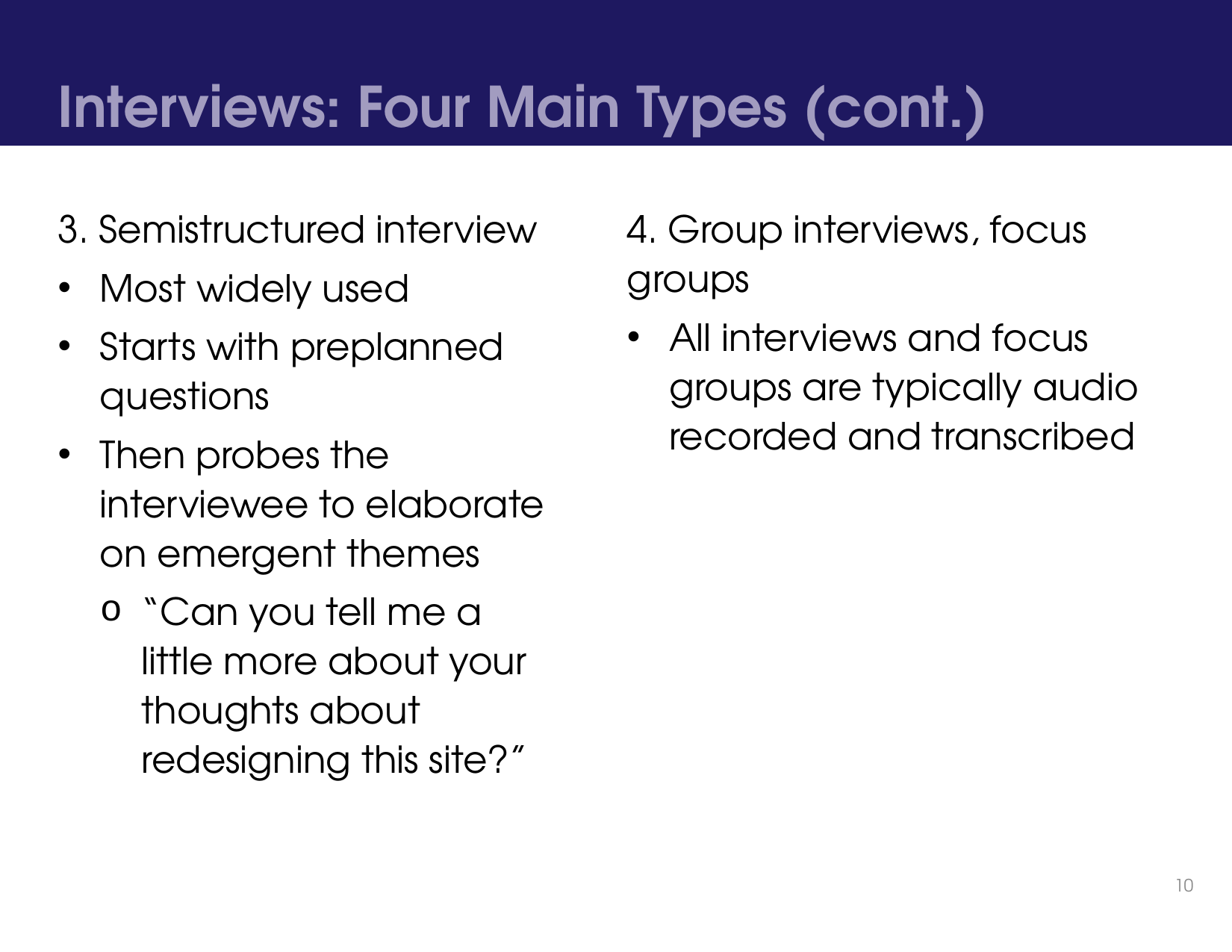

# Interviews: Four Main Types (cont.)
3. Semistructured interview
Most widely used
Starts with preplanned questions
Then probes the interviewee to elaborate on emergent themes
“Can you tell me a little more about your thoughts about redesigning this site?”

4. Group interviews, focus groups
All interviews and focus groups are typically audio recorded and transcribed
10